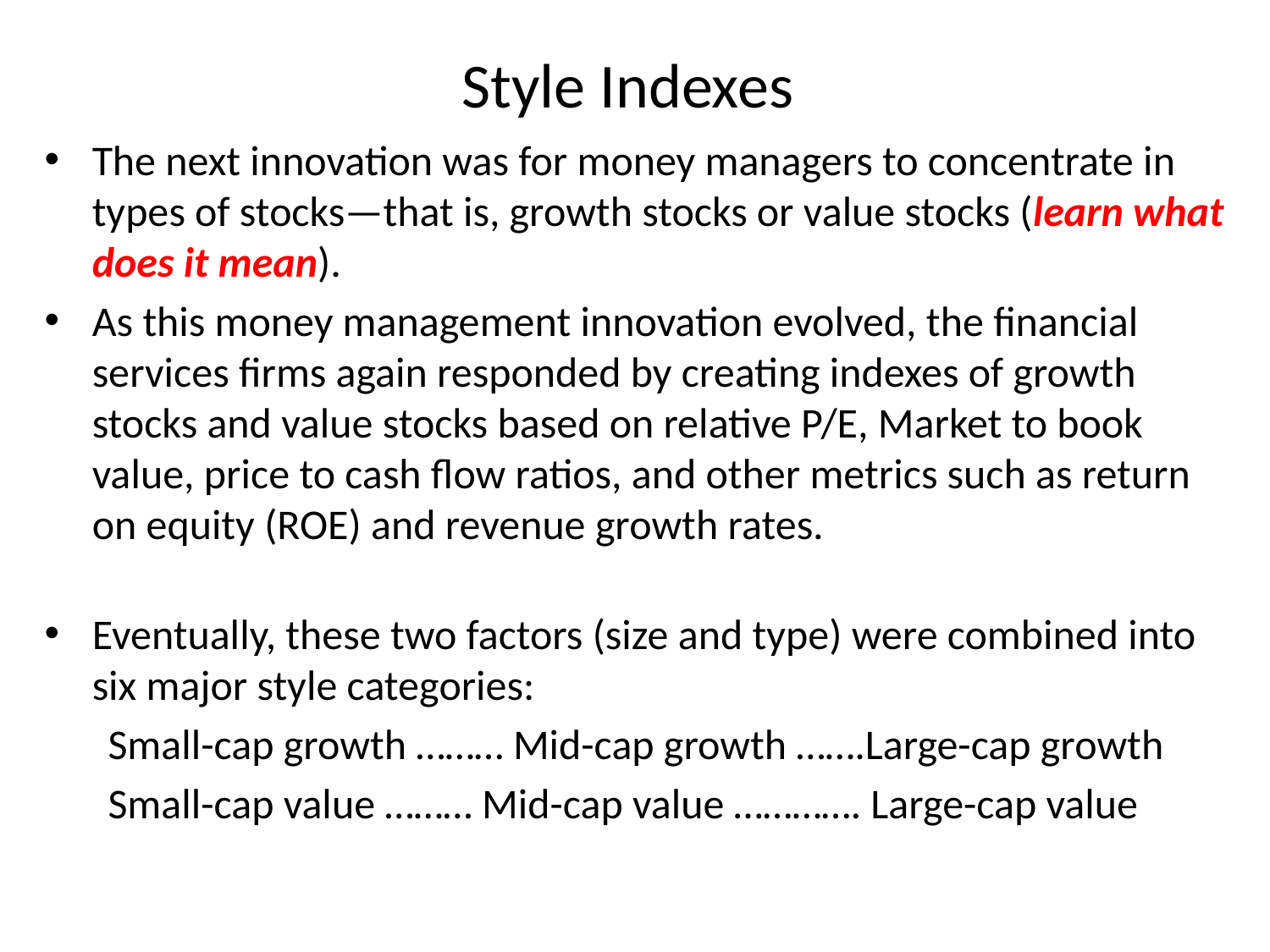

# Style Indexes
The next innovation was for money managers to concentrate in types of stocks—that is, growth stocks or value stocks (learn what does it mean).
As this money management innovation evolved, the financial services firms again responded by creating indexes of growth stocks and value stocks based on relative P/E, Market to book value, price to cash flow ratios, and other metrics such as return on equity (ROE) and revenue growth rates.
Eventually, these two factors (size and type) were combined into six major style categories:
Small-cap growth ……… Mid-cap growth …….Large-cap growth
Small-cap value ……… Mid-cap value …………. Large-cap value